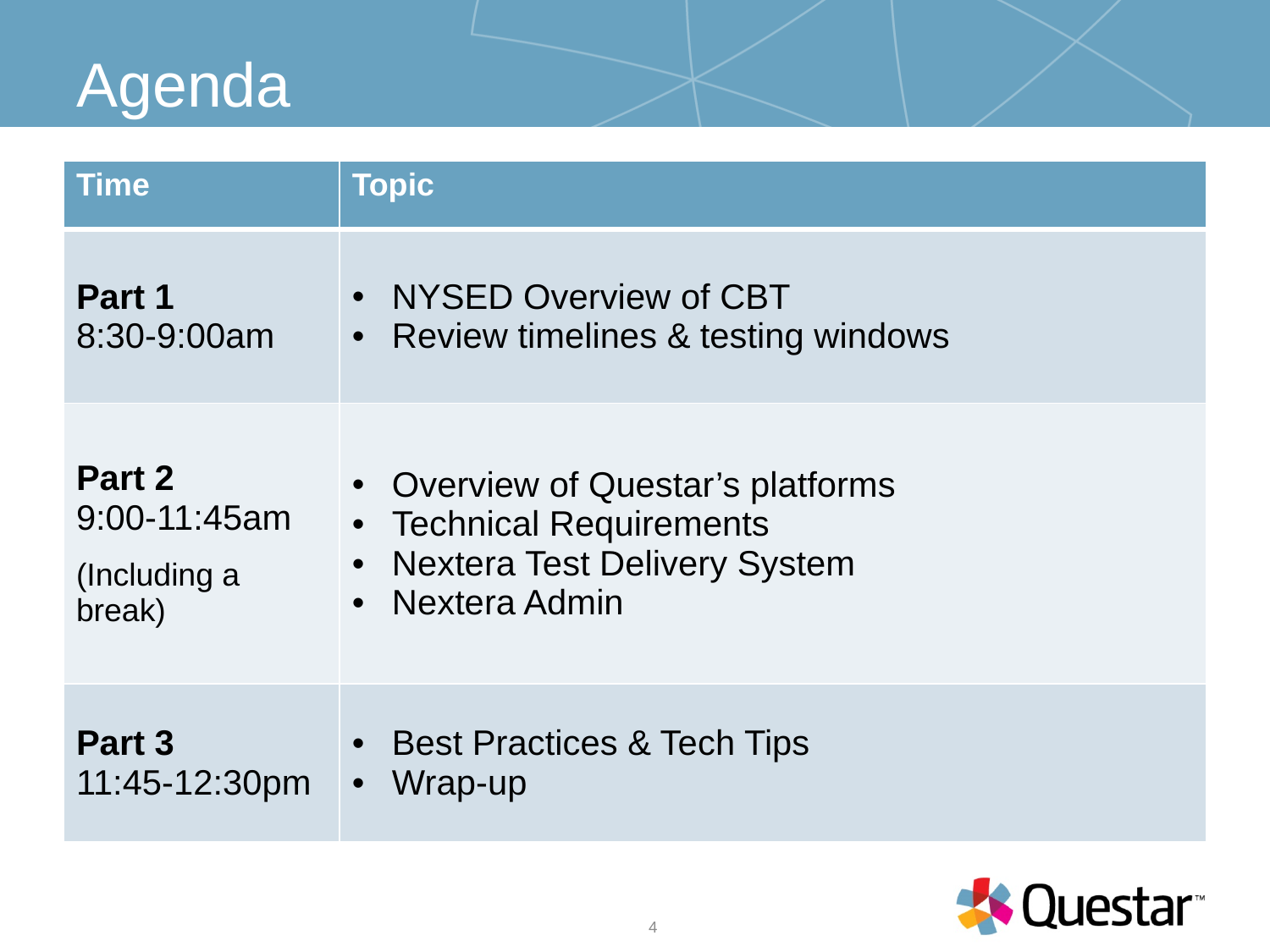

# Agenda
| Time | Topic |
| --- | --- |
| Part 1 8:30-9:00am | NYSED Overview of CBT Review timelines & testing windows |
| Part 2 9:00-11:45am (Including a break) | Overview of Questar’s platforms Technical Requirements Nextera Test Delivery System Nextera Admin |
| Part 3 11:45-12:30pm | Best Practices & Tech Tips Wrap-up |
4